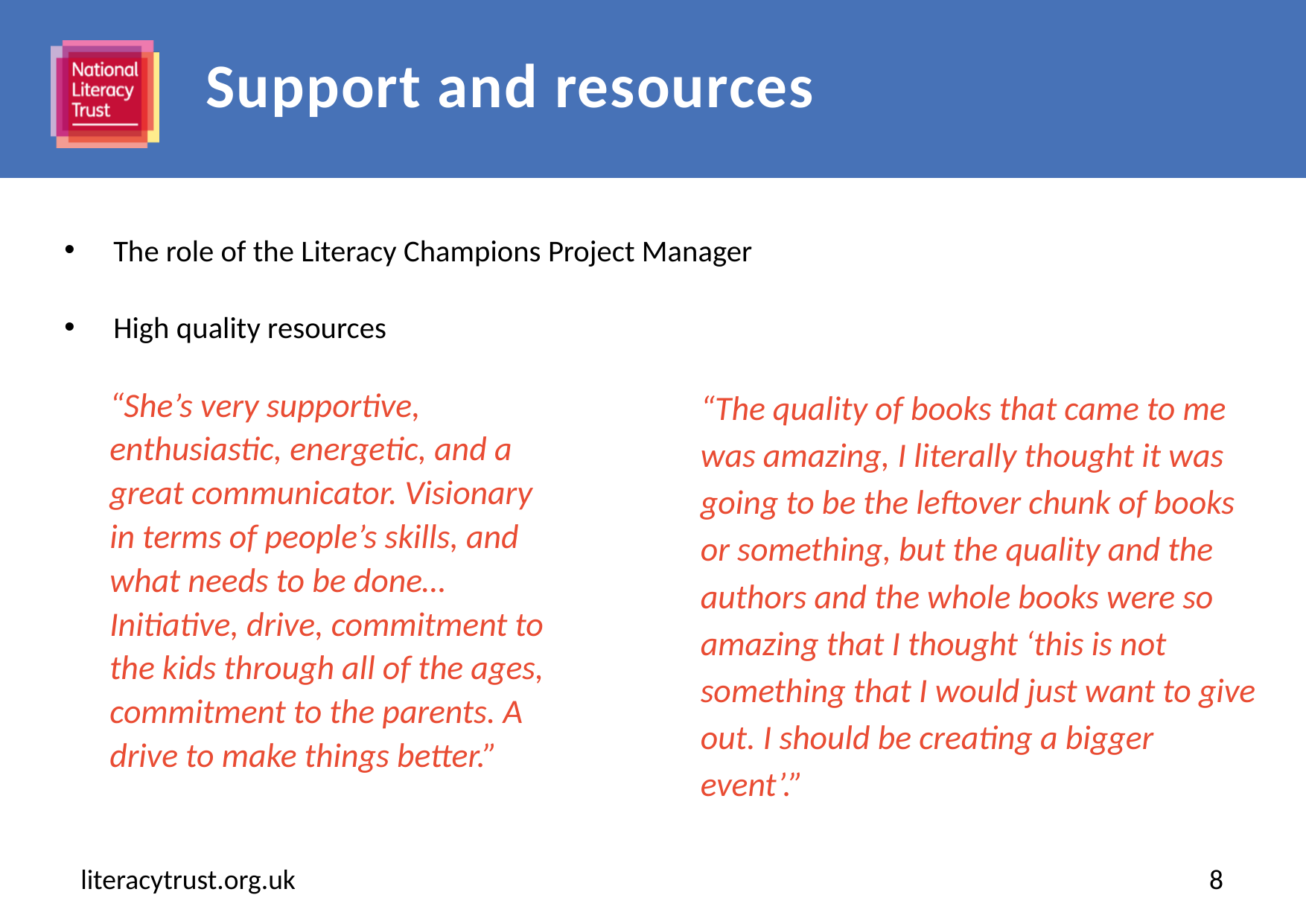

# Support and resources
The role of the Literacy Champions Project Manager

High quality resources

“She’s very supportive, enthusiastic, energetic, and a great communicator. Visionary in terms of people’s skills, and what needs to be done… Initiative, drive, commitment to the kids through all of the ages, commitment to the parents. A drive to make things better.”

“The quality of books that came to me was amazing, I literally thought it was going to be the leftover chunk of books or something, but the quality and the authors and the whole books were so amazing that I thought ‘this is not something that I would just want to give out. I should be creating a bigger event’.”
literacytrust.org.uk